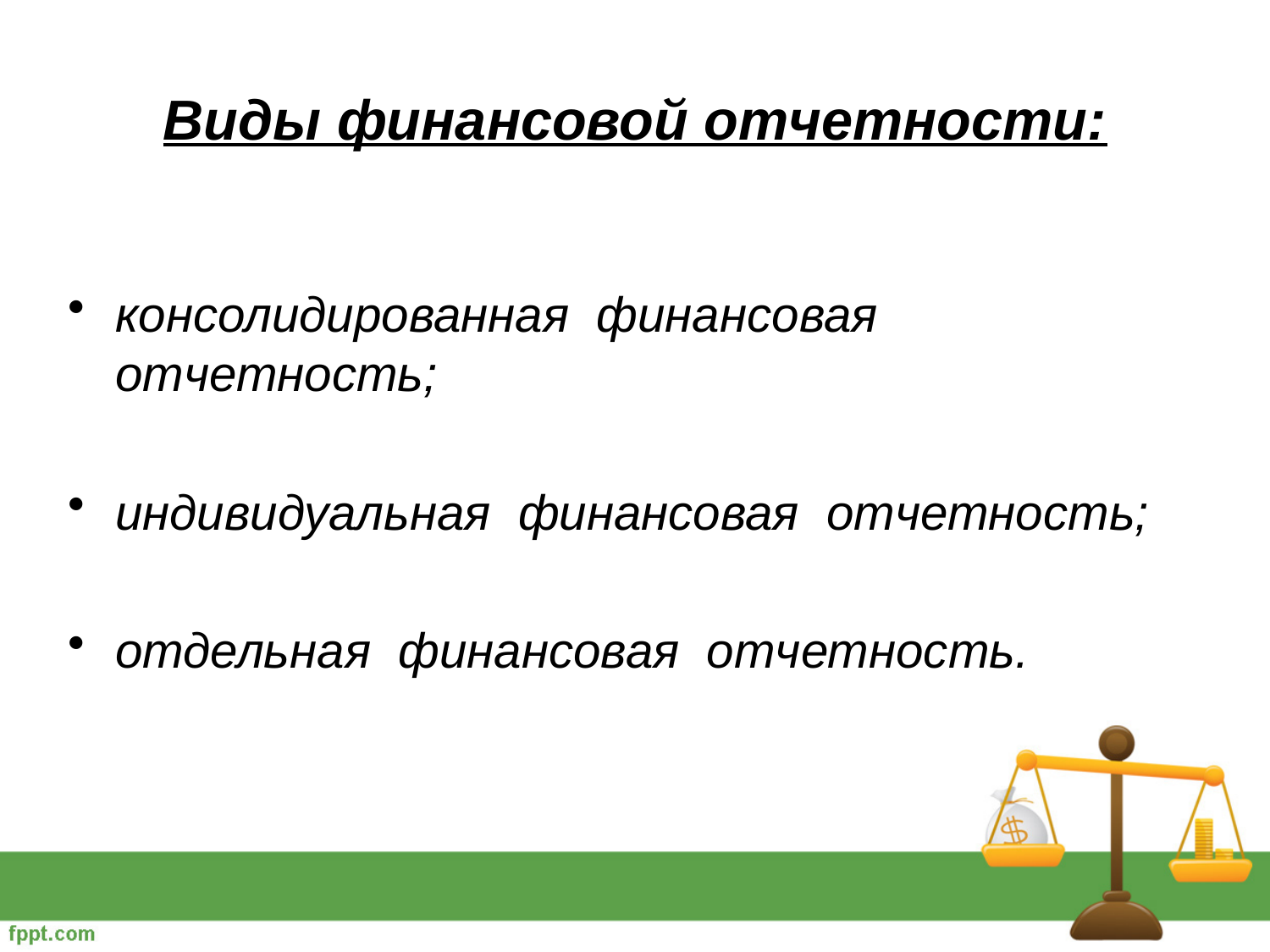

# Виды финансовой отчетности:

консолидированная  финансовая  отчетность;

индивидуальная  финансовая  отчетность;

отдельная  финансовая  отчетность.